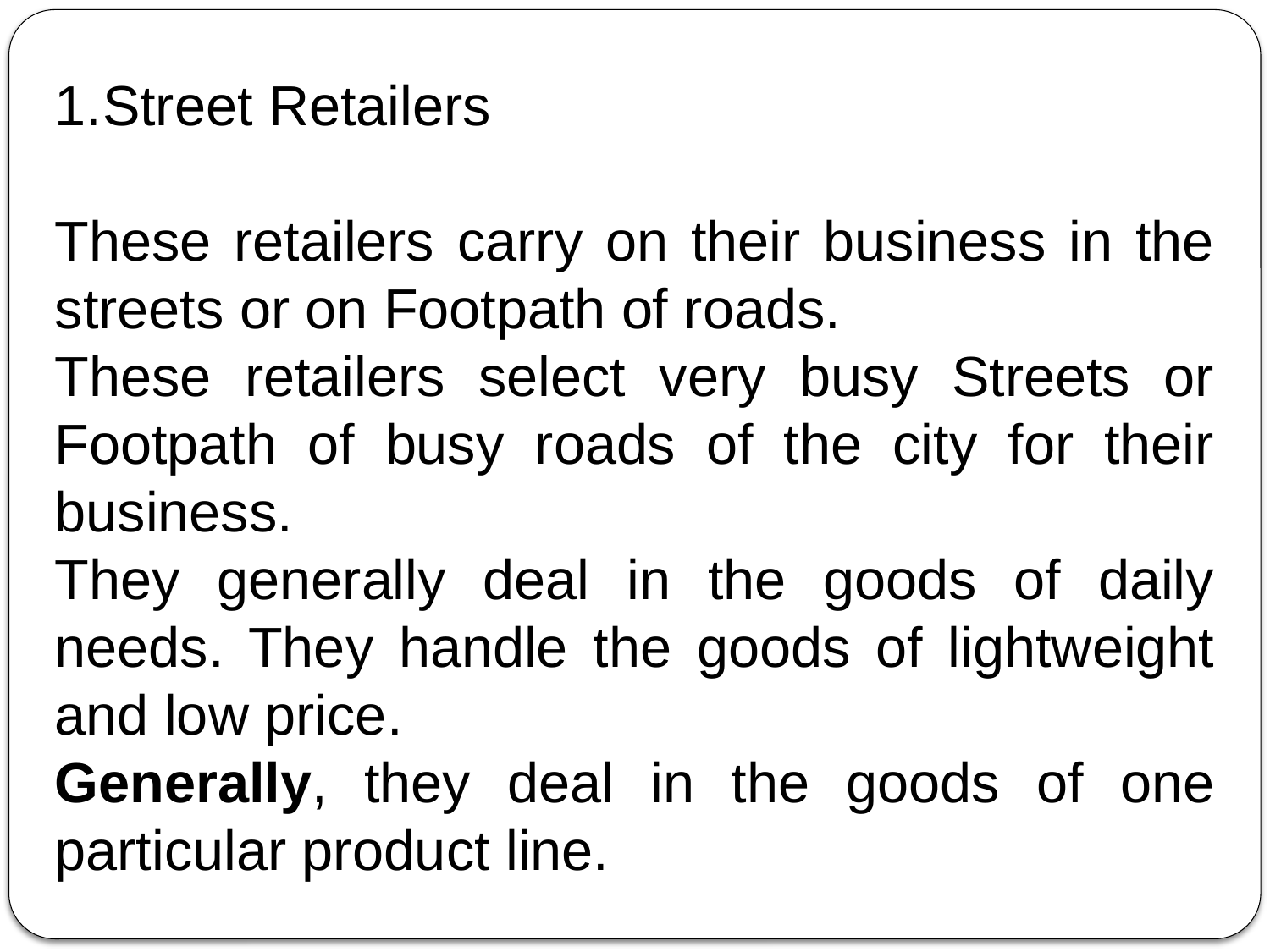

Street Retailers

These retailers carry on their business in the streets or on Footpath of roads.
These retailers select very busy Streets or Footpath of busy roads of the city for their business.
They generally deal in the goods of daily needs. They handle the goods of lightweight and low price.
Generally, they deal in the goods of one particular product line.